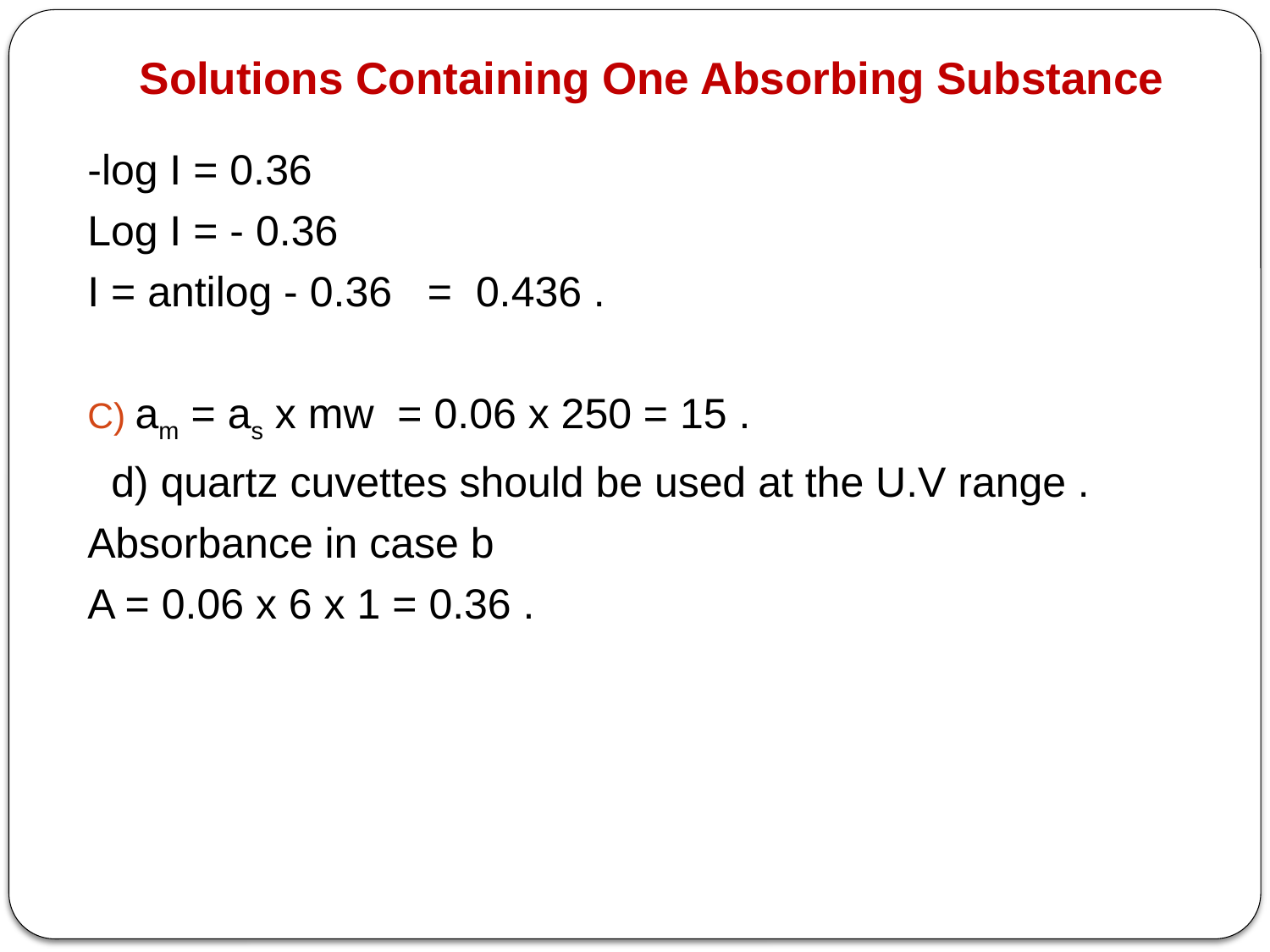

# Solutions Containing One Absorbing Substance
-log I = 0.36
Log I = - 0.36
I = antilog - 0.36   =  0.436 .

am = as x mw  = 0.06 x 250 = 15 .
  d) quartz cuvettes should be used at the U.V range .
Absorbance in case b
A = 0.06 x 6 x 1 = 0.36 .